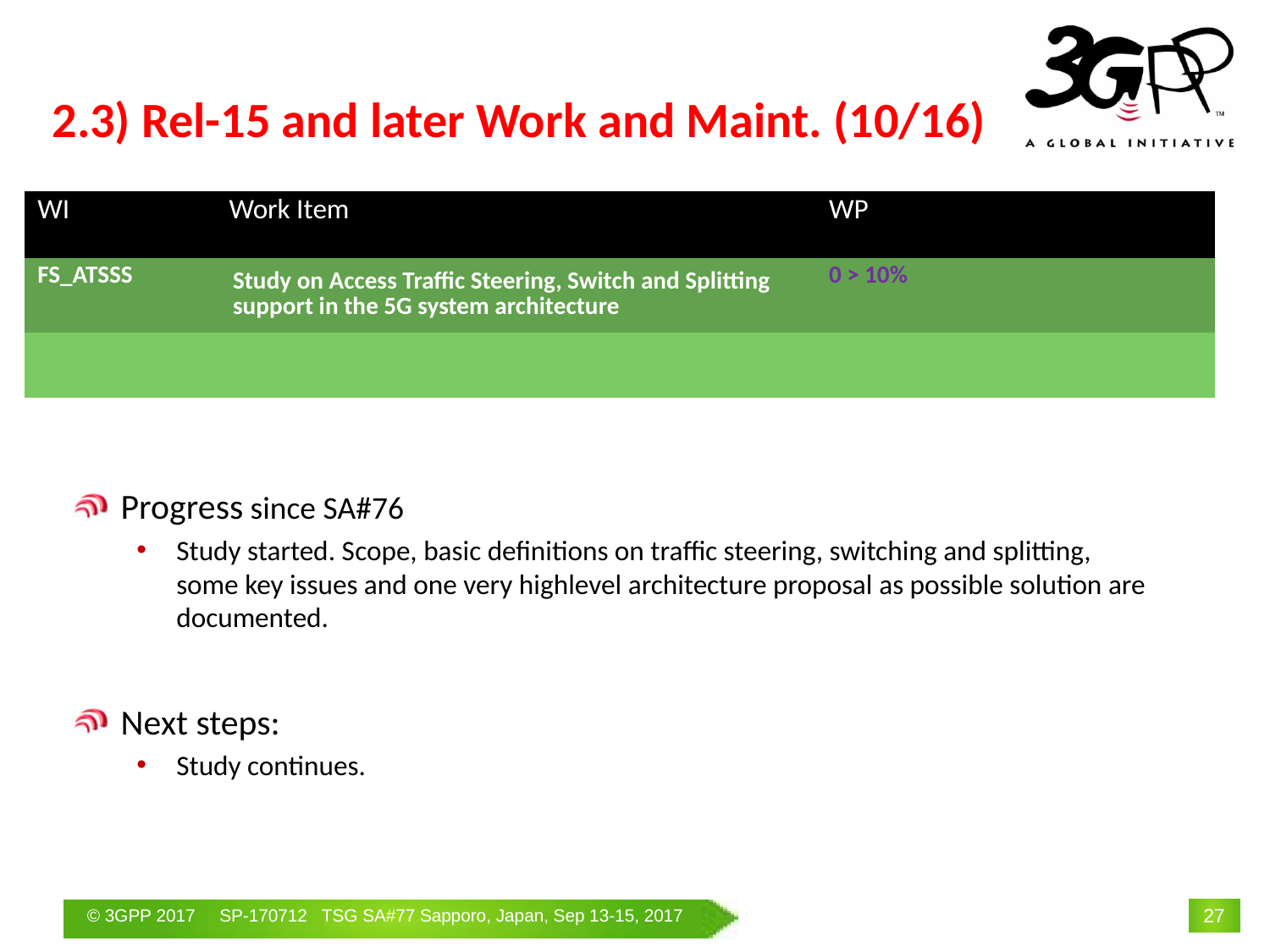

# 2.3) Rel-15 and later Work and Maint. (10/16)
| WI | Work Item | WP |  |  |
| --- | --- | --- | --- | --- |
| FS\_ATSSS | Study on Access Traffic Steering, Switch and Splitting support in the 5G system architecture | 0 > 10% |  |  |
|  |  |  |  |  |
Progress since SA#76
Study started. Scope, basic definitions on traffic steering, switching and splitting, some key issues and one very highlevel architecture proposal as possible solution are documented.

Next steps:
Study continues.